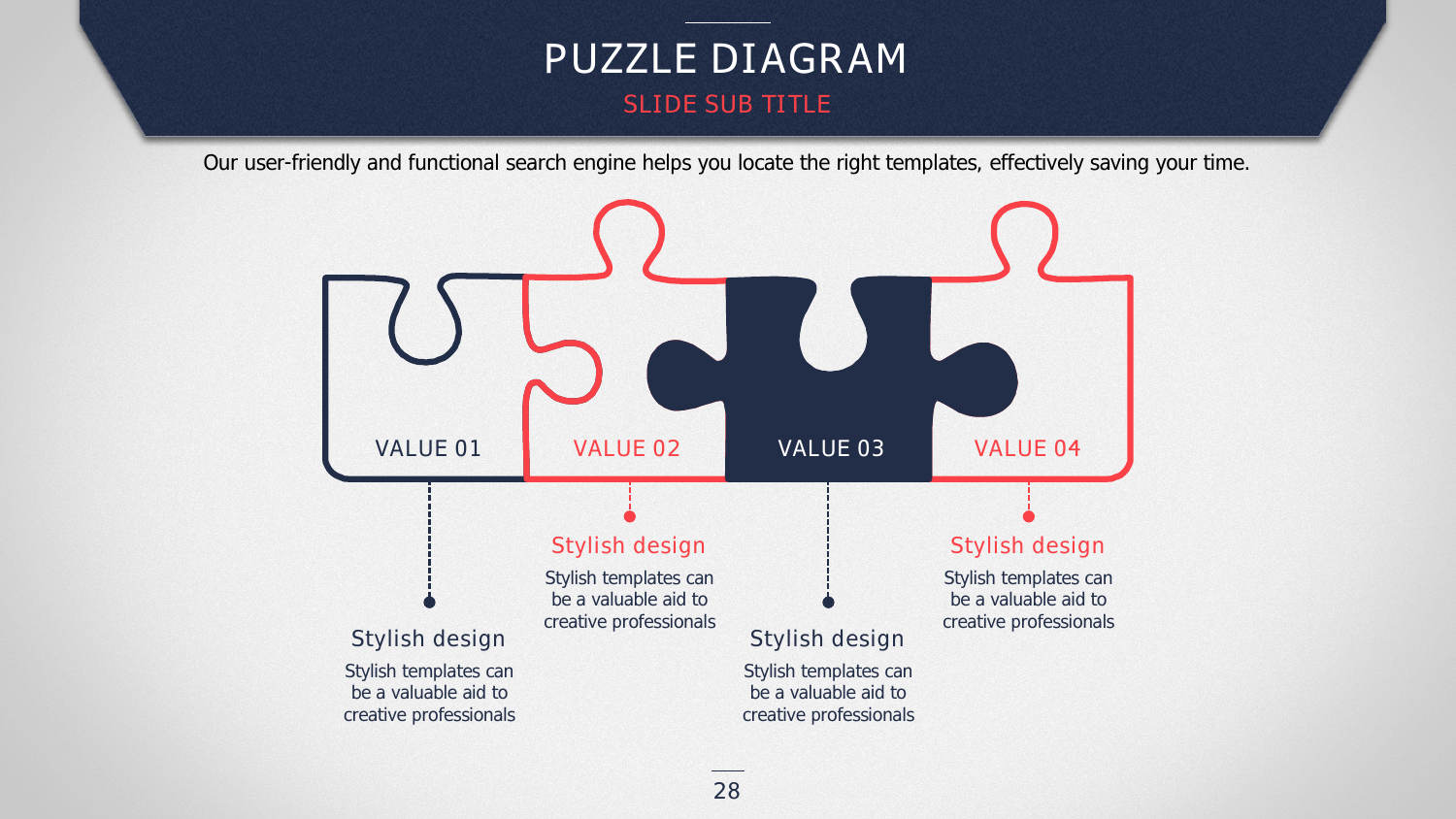

PUZZLE DIAGRAM
SLIDE SUB TITLE
Our user-friendly and functional search engine helps you locate the right templates, effectively saving your time.

VALUE 01
VALUE 02
VALUE 03
VALUE 04
Stylish design
Stylish templates can be a valuable aid to creative professionals
Stylish design
Stylish templates can be a valuable aid to creative professionals
Stylish design
Stylish templates can be a valuable aid to creative professionals
Stylish design
Stylish templates can be a valuable aid to creative professionals
28